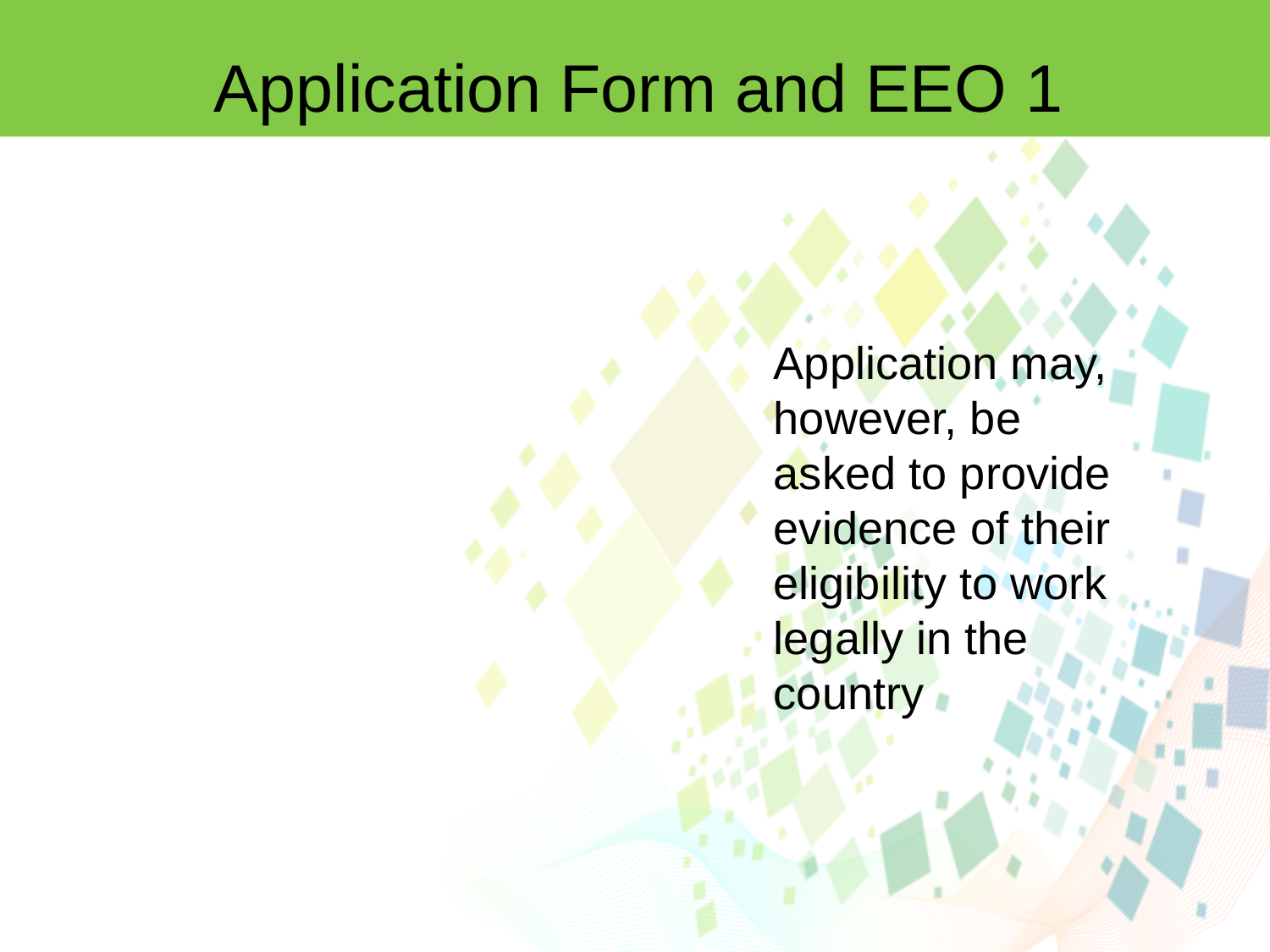

Application Form and EEO 1
Application may, however, be asked to provide evidence of their eligibility to work legally in the country